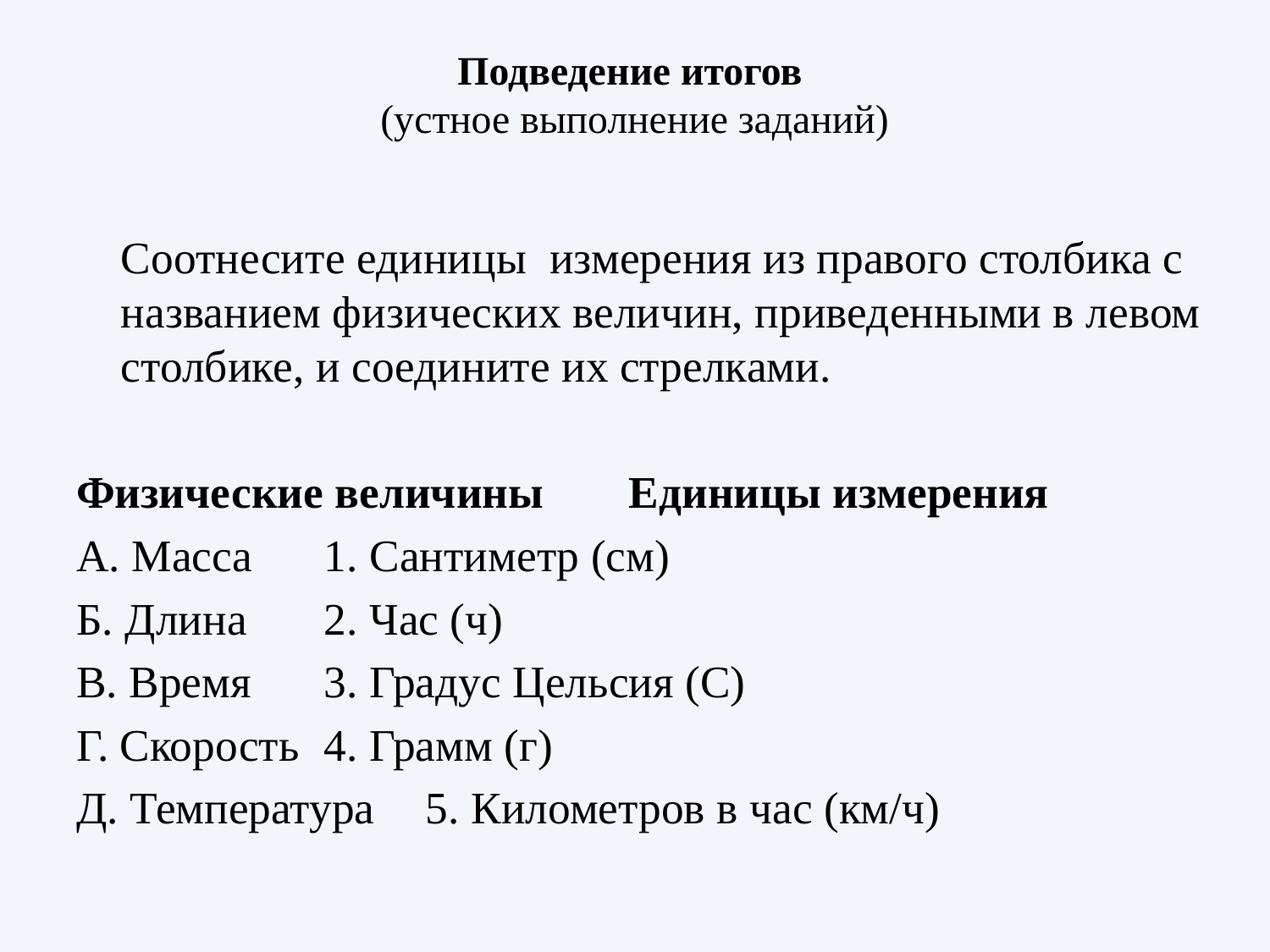

# Подведение итогов (устное выполнение заданий)
	Соотнесите единицы  измерения из правого столбика с названием физических величин, приведенными в левом столбике, и соедините их стрелками.

Физические величины		Единицы измерения
А. Масса				1. Сантиметр (см)
Б. Длина				2. Час (ч)
В. Время				3. Градус Цельсия (С)
Г. Скорость				4. Грамм (г)
Д. Температура			5. Километров в час (км/ч)